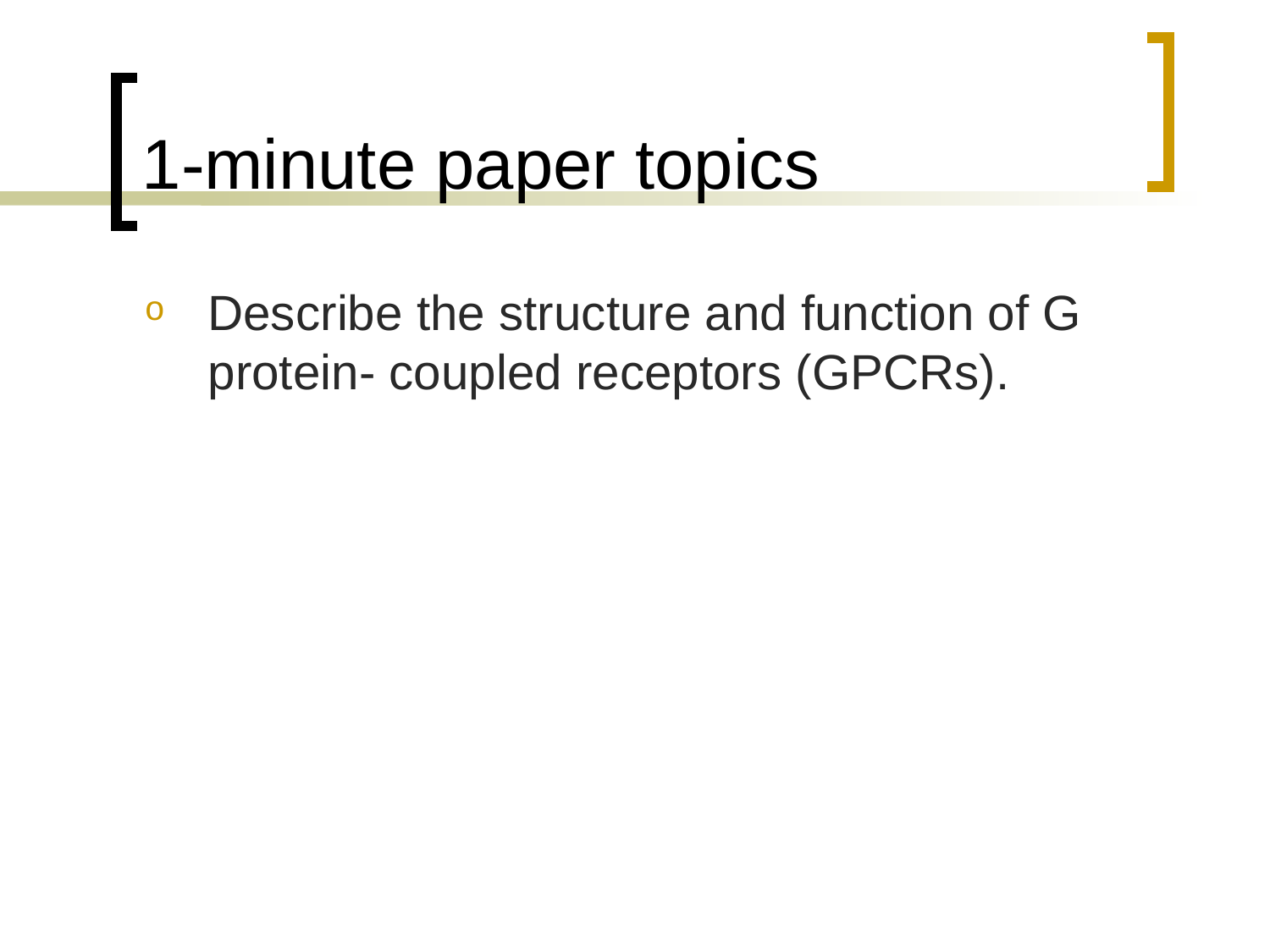

# 1-minute paper topics
Describe the structure and function of G protein- coupled receptors (GPCRs).